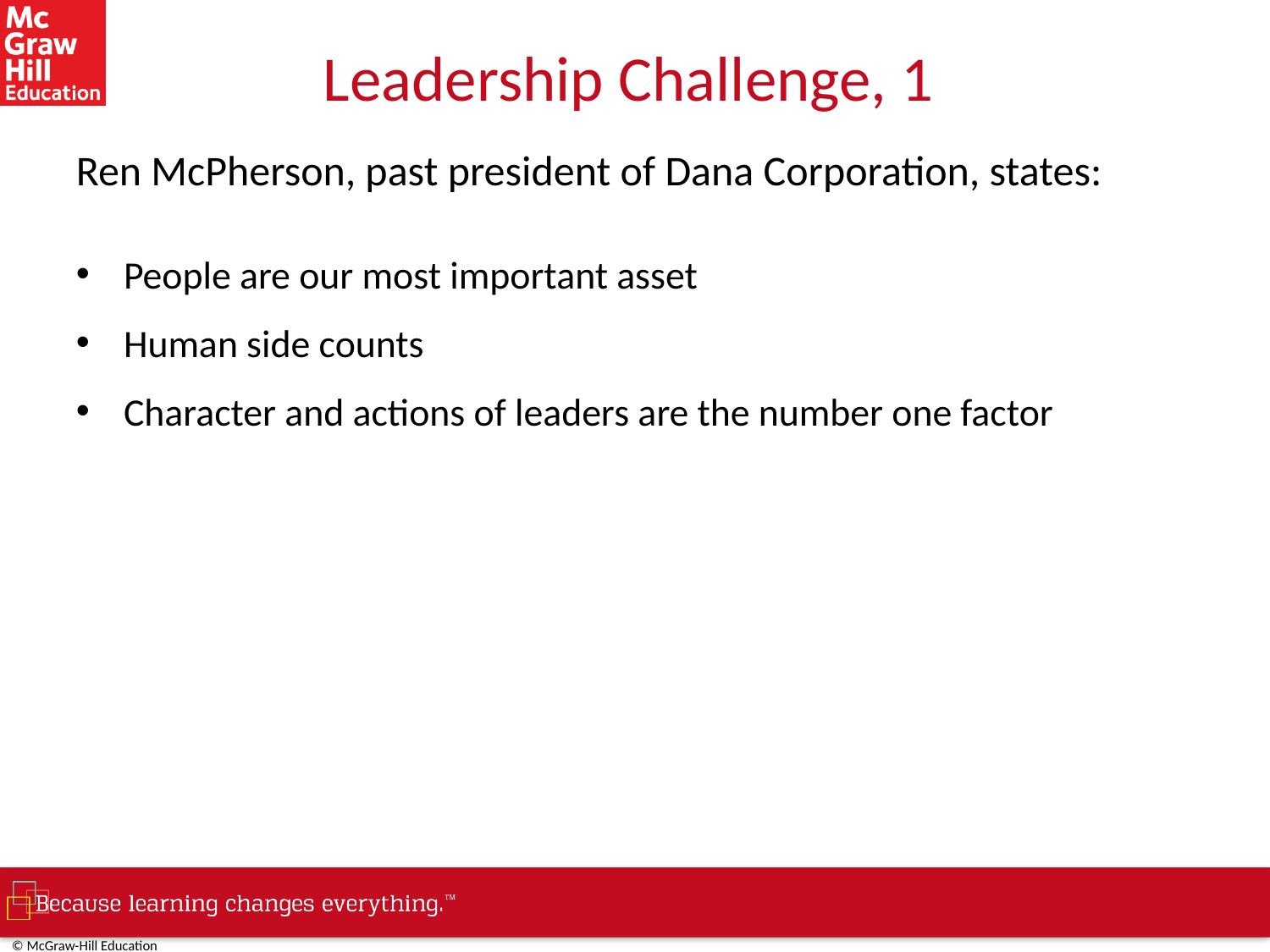

# Leadership Challenge, 1
Ren McPherson, past president of Dana Corporation, states:

People are our most important asset
Human side counts
Character and actions of leaders are the number one factor